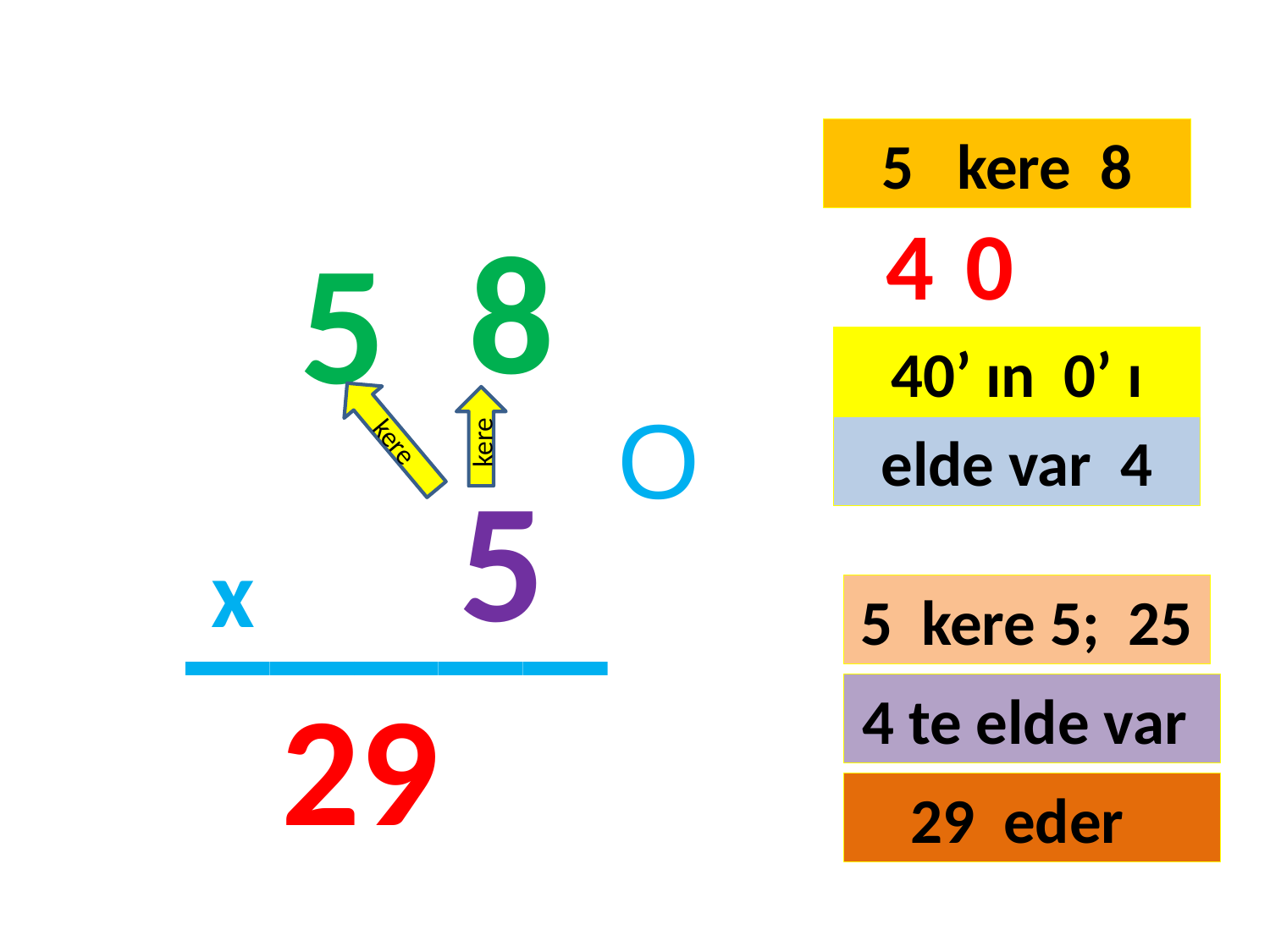

5   kere  8
8
4
0
5
#

40’ ın  0’ ı
kere
kere
O
elde var  4

5
_____

x
5  kere 5;  25
29
4 te elde var
29  eder